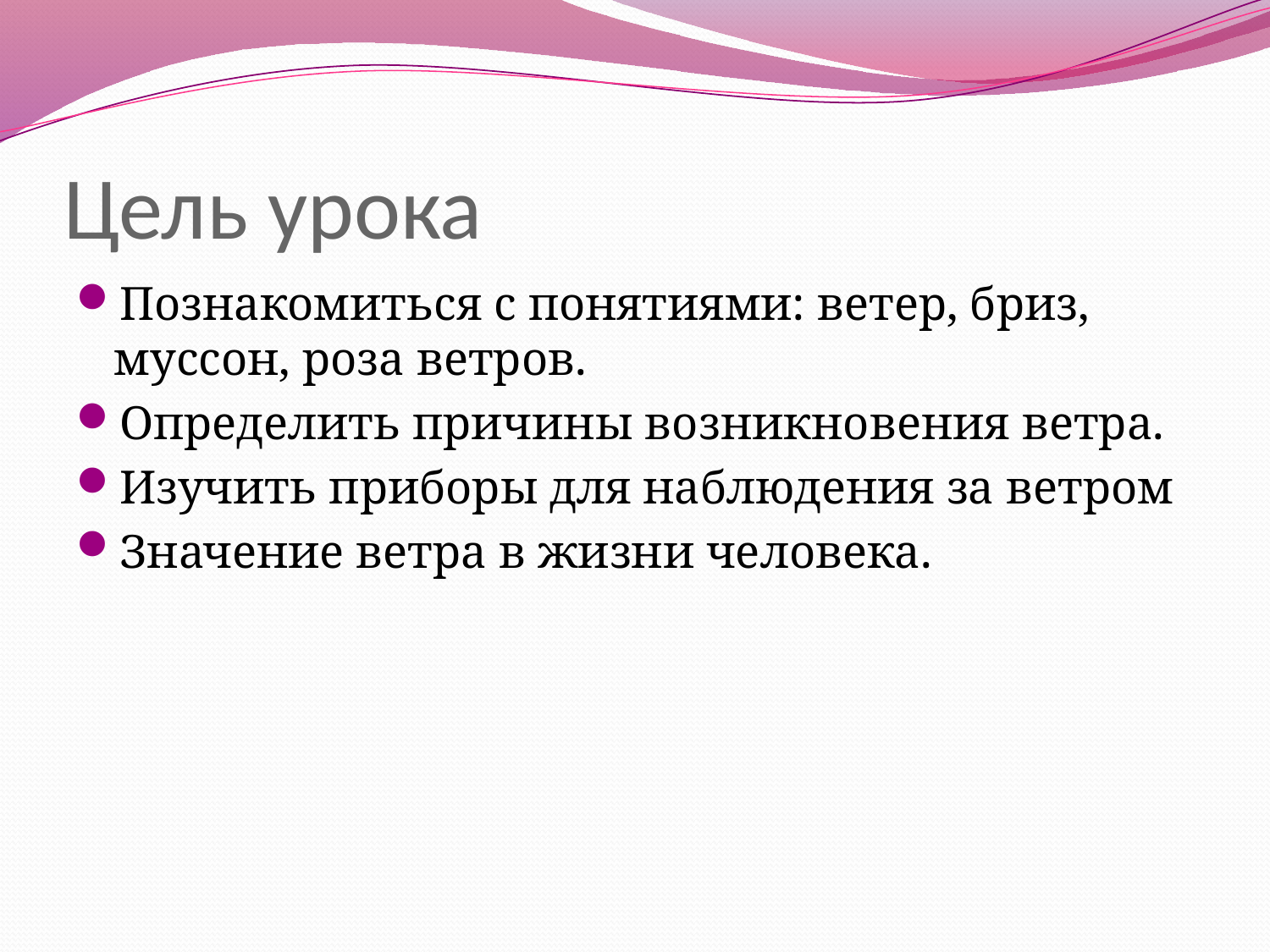

# Цель урока
Познакомиться с понятиями: ветер, бриз, муссон, роза ветров.
Определить причины возникновения ветра.
Изучить приборы для наблюдения за ветром
Значение ветра в жизни человека.